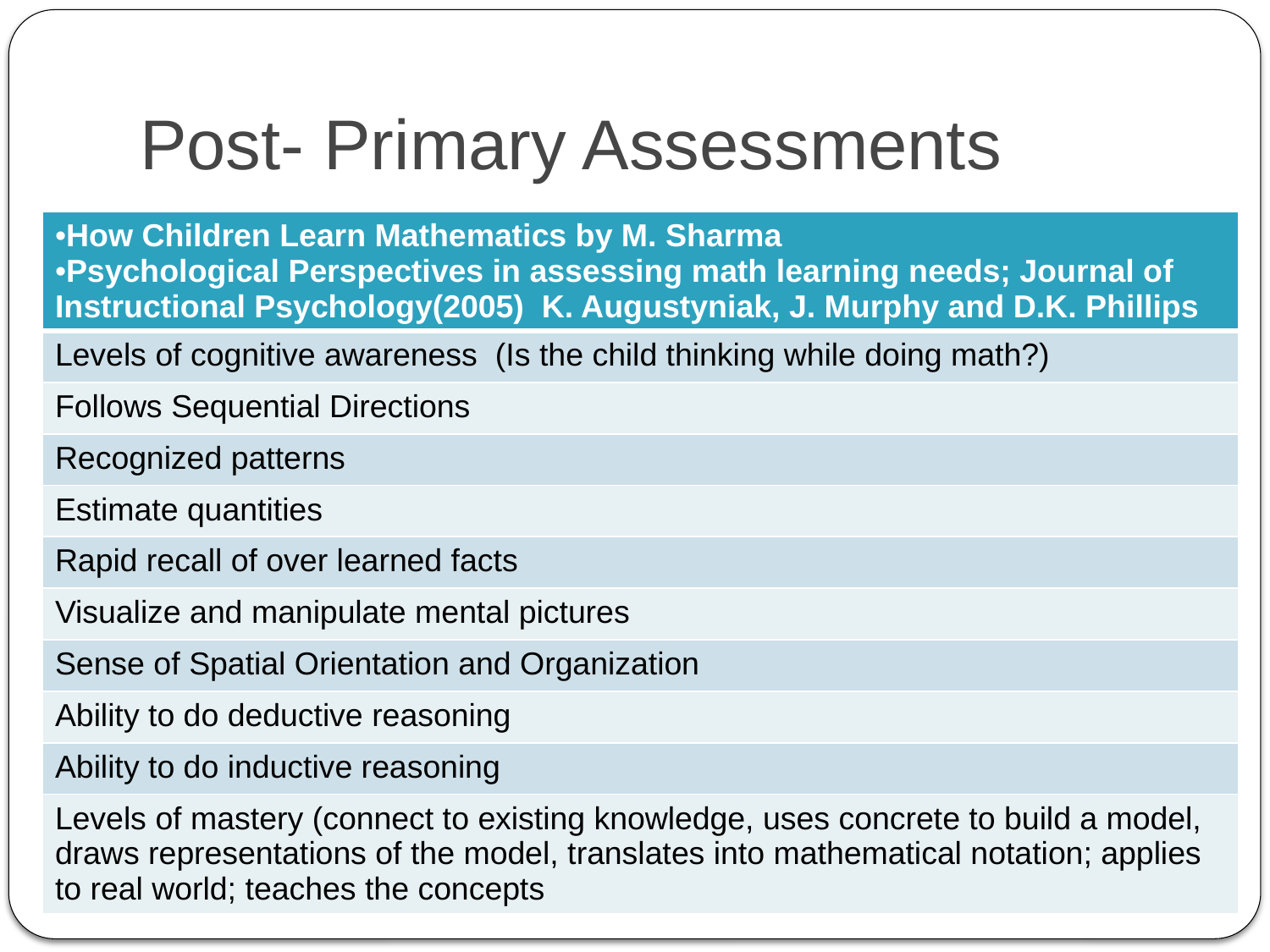

# Post- Primary Assessments
| How Children Learn Mathematics by M. Sharma Psychological Perspectives in assessing math learning needs; Journal of Instructional Psychology(2005) K. Augustyniak, J. Murphy and D.K. Phillips |
| --- |
| Levels of cognitive awareness (Is the child thinking while doing math?) |
| Follows Sequential Directions |
| Recognized patterns |
| Estimate quantities |
| Rapid recall of over learned facts |
| Visualize and manipulate mental pictures |
| Sense of Spatial Orientation and Organization |
| Ability to do deductive reasoning |
| Ability to do inductive reasoning |
| Levels of mastery (connect to existing knowledge, uses concrete to build a model, draws representations of the model, translates into mathematical notation; applies to real world; teaches the concepts |